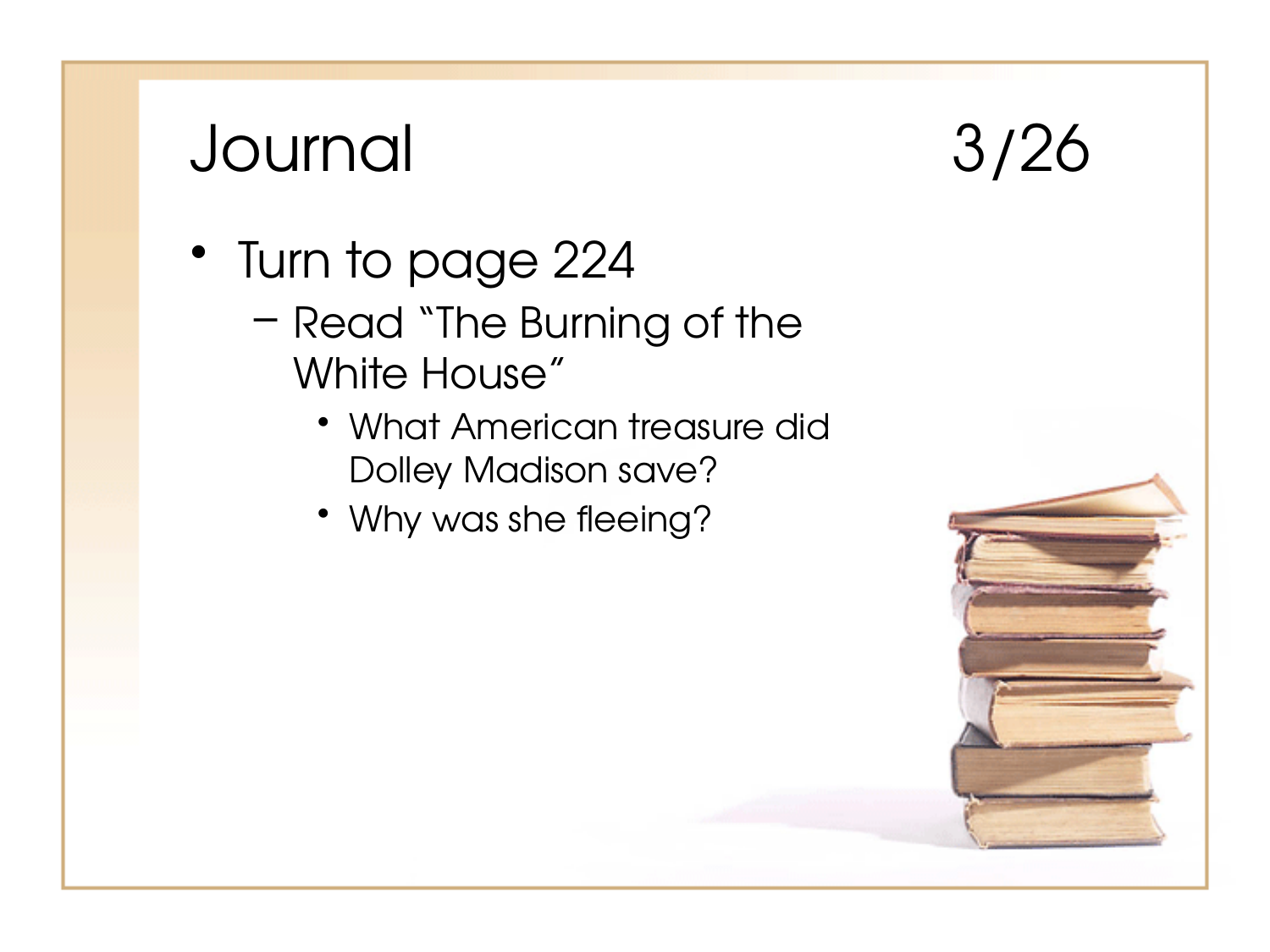

# Journal					3/26
Turn to page 224
Read “The Burning of the White House”
What American treasure did Dolley Madison save?
Why was she fleeing?